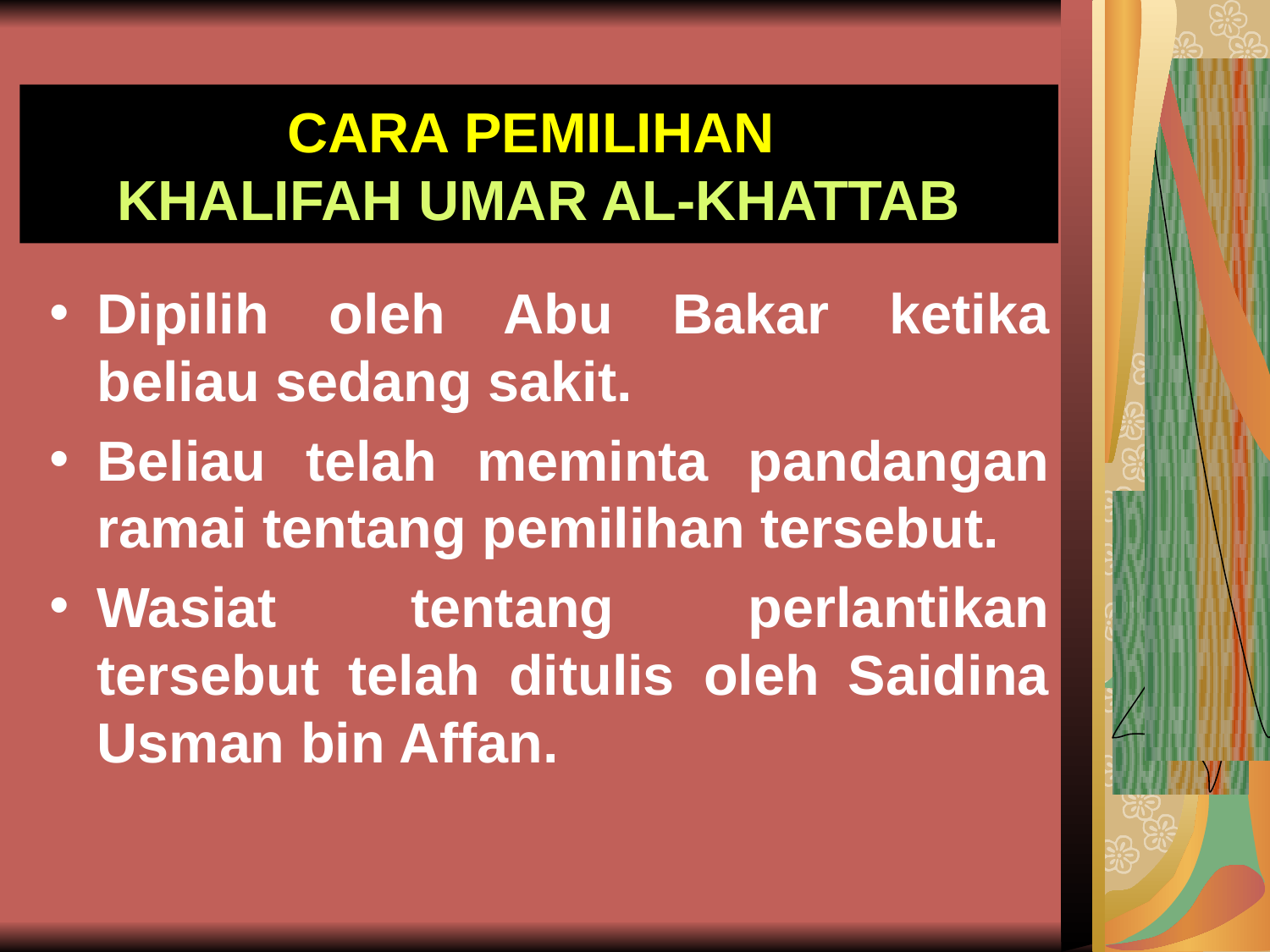

# CARA PEMILIHAN KHALIFAH UMAR AL-KHATTAB

Dipilih oleh Abu Bakar ketika beliau sedang sakit.
Beliau telah meminta pandangan ramai tentang pemilihan tersebut.
Wasiat tentang perlantikan tersebut telah ditulis oleh Saidina Usman bin Affan.